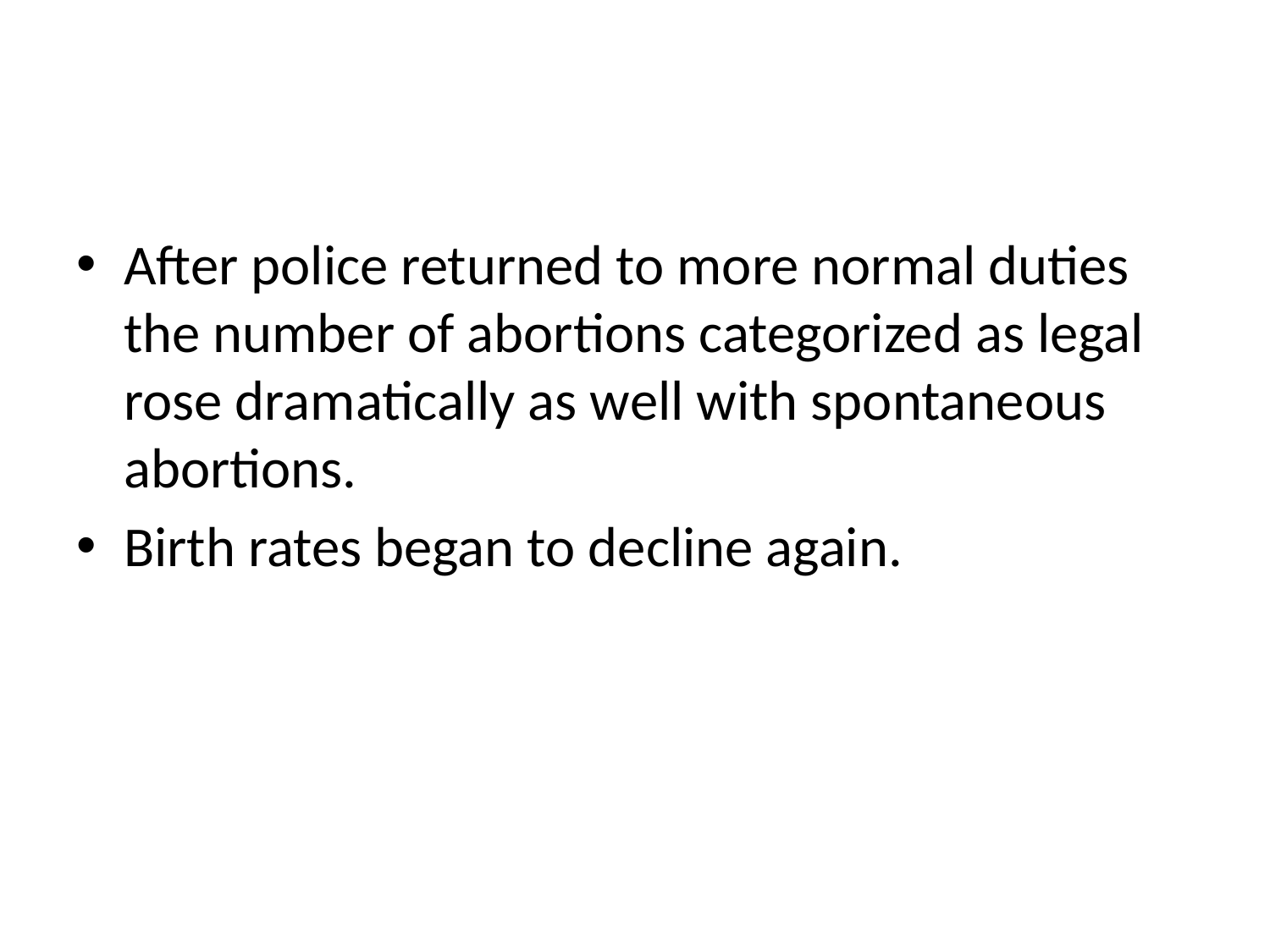

#
After police returned to more normal duties the number of abortions categorized as legal rose dramatically as well with spontaneous abortions.
Birth rates began to decline again.